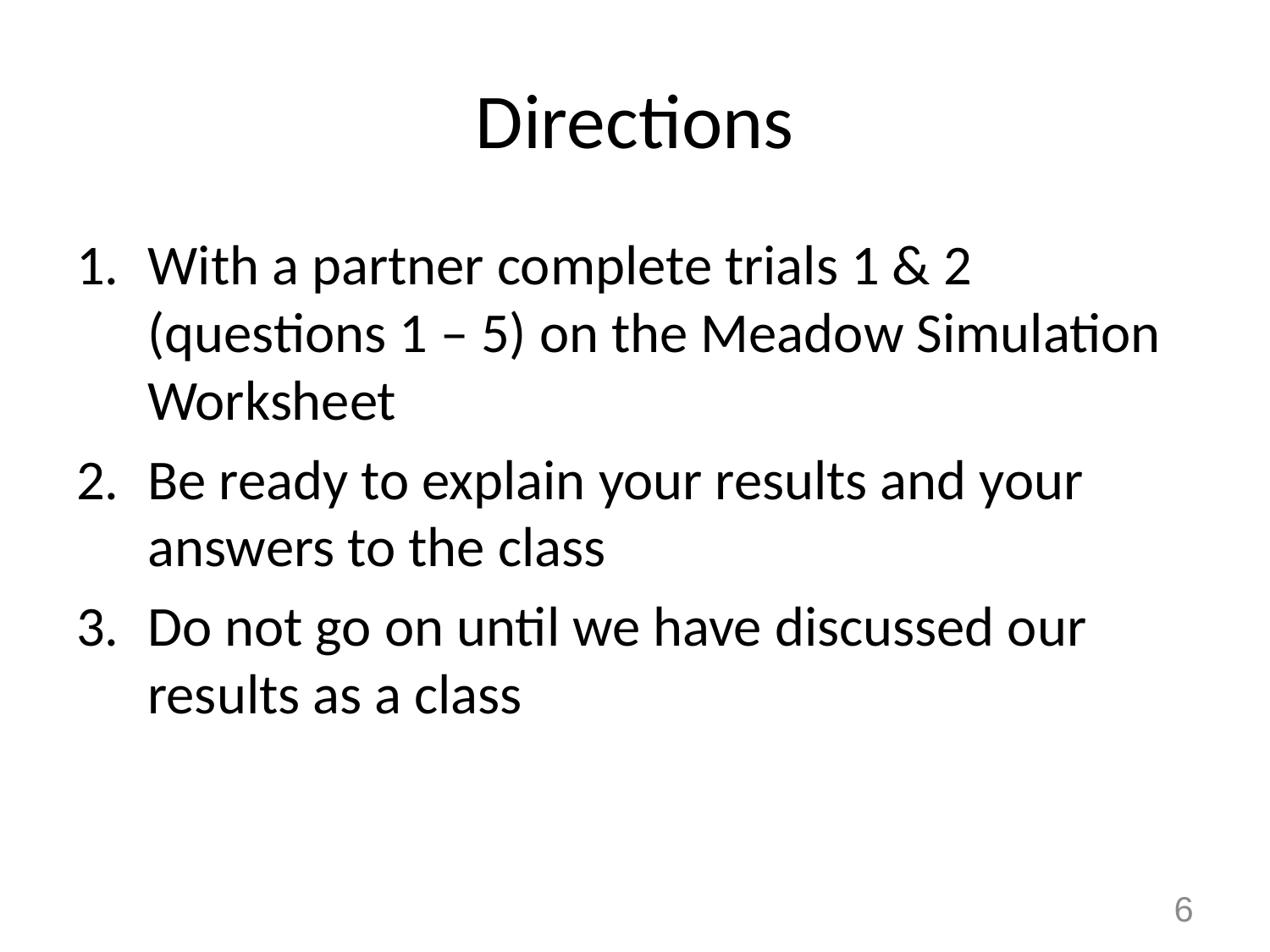

# Directions
With a partner complete trials 1 & 2 (questions 1 – 5) on the Meadow Simulation Worksheet
Be ready to explain your results and your answers to the class
Do not go on until we have discussed our results as a class
6